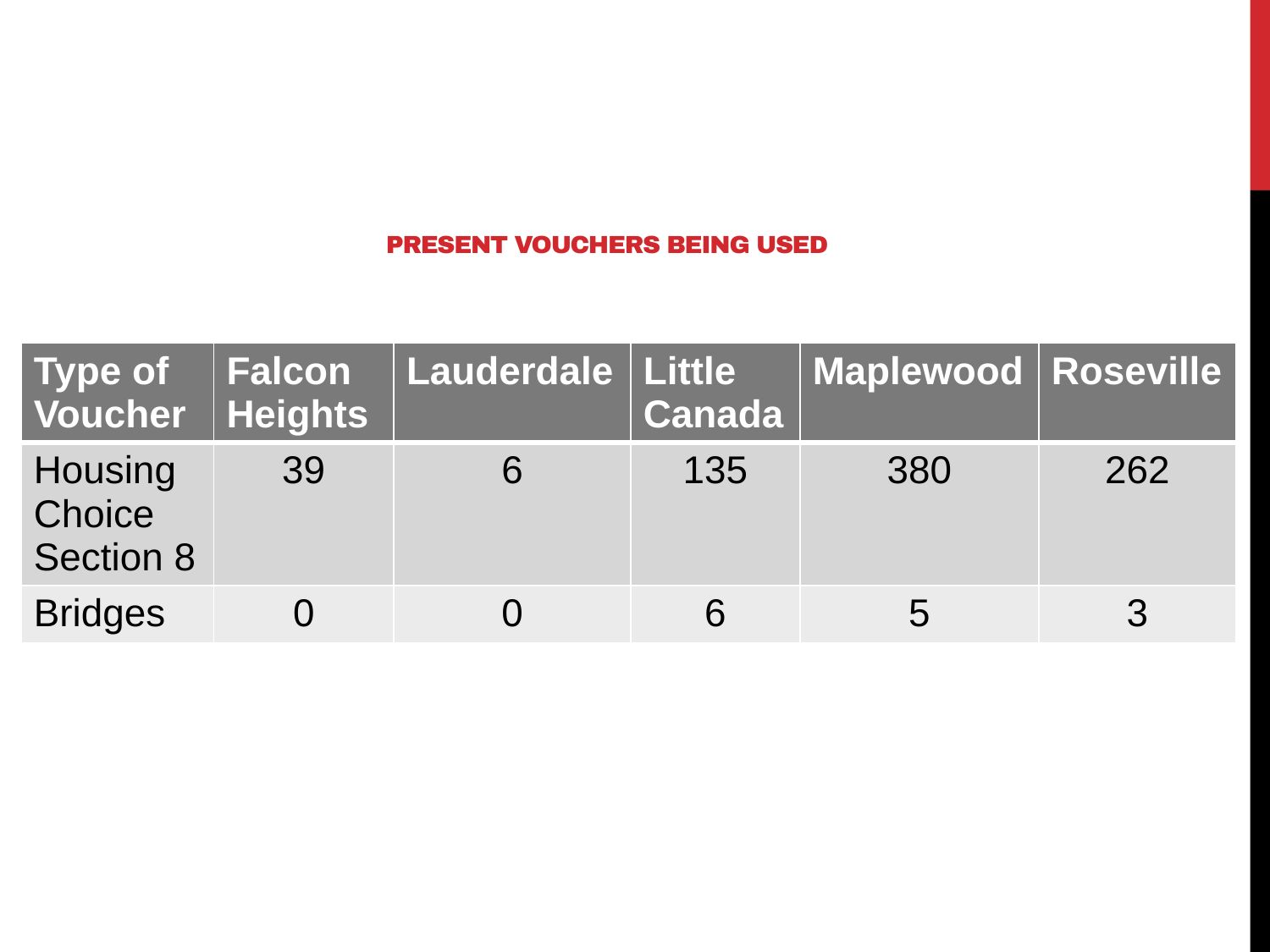

# Present Vouchers Being Used
| Type of Voucher | Falcon Heights | Lauderdale | Little Canada | Maplewood | Roseville |
| --- | --- | --- | --- | --- | --- |
| Housing Choice Section 8 | 39 | 6 | 135 | 380 | 262 |
| Bridges | 0 | 0 | 6 | 5 | 3 |